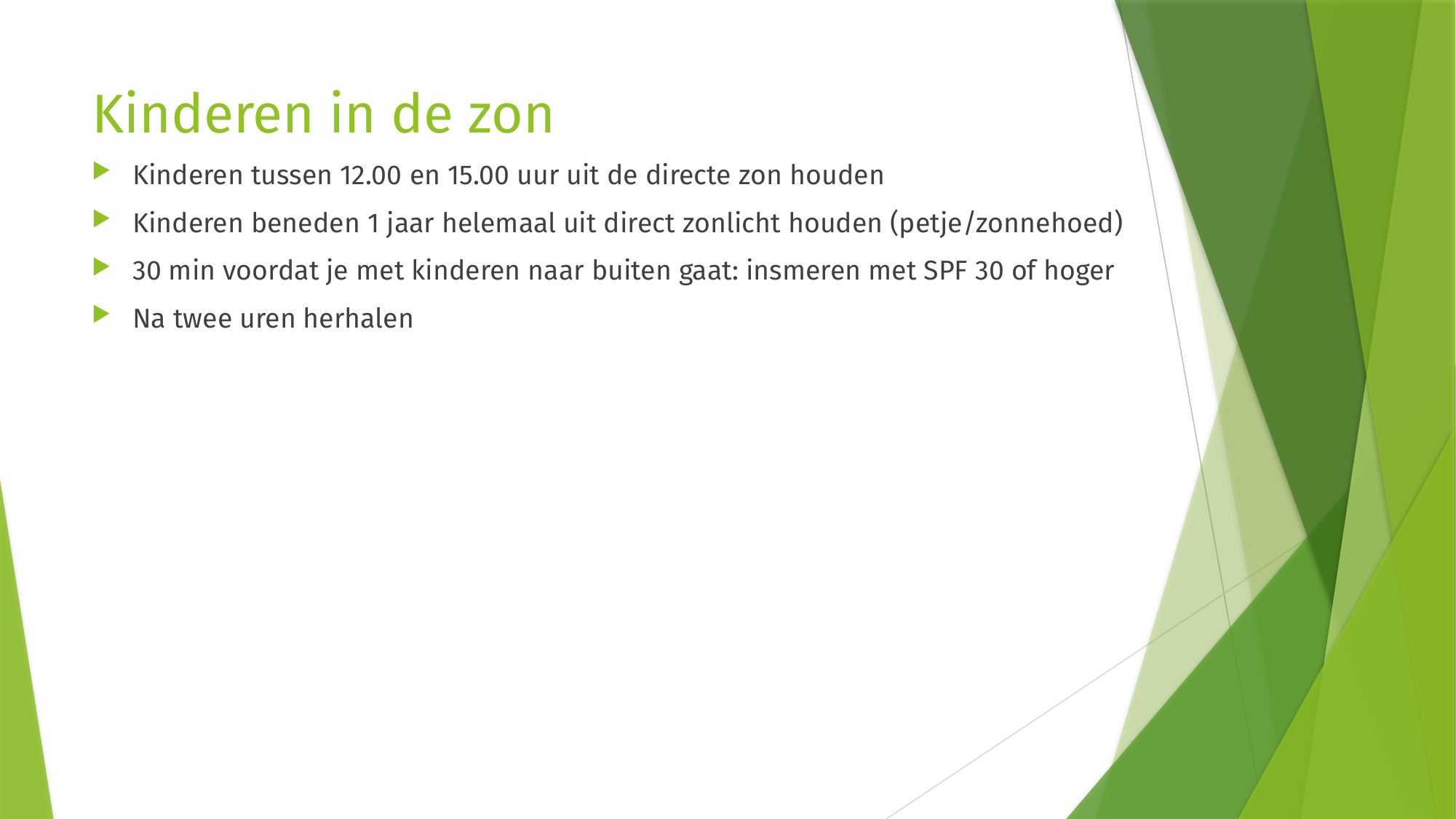

# Kinderen in de zon
Kinderen tussen 12.00 en 15.00 uur uit de directe zon houden
Kinderen beneden 1 jaar helemaal uit direct zonlicht houden (petje/zonnehoed)
30 min voordat je met kinderen naar buiten gaat: insmeren met SPF 30 of hoger
Na twee uren herhalen